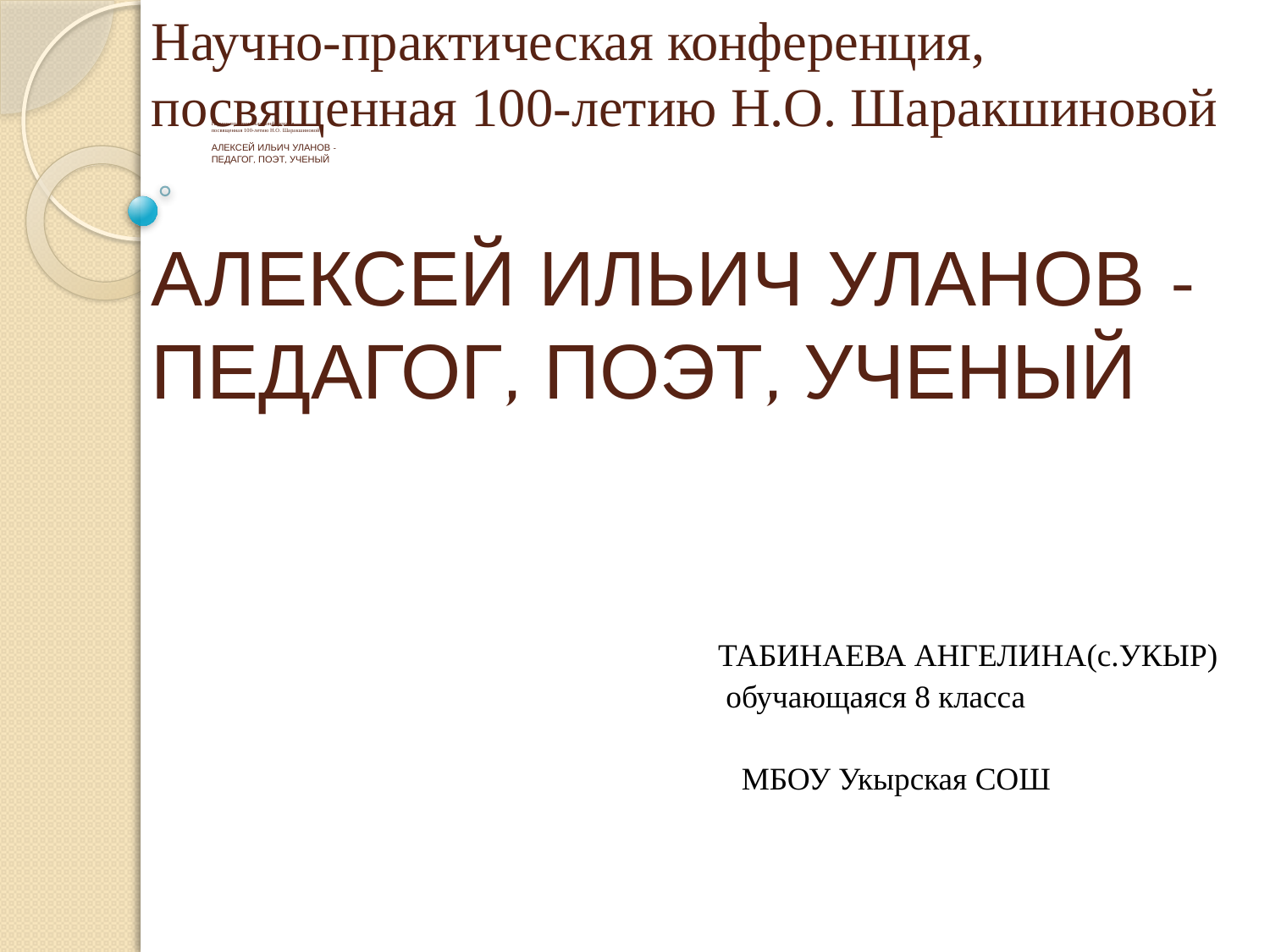

Научно-практическая конференция,
посвященная 100-летию Н.О. Шаракшиновой
  
АЛЕКСЕЙ ИЛЬИЧ УЛАНОВ -
ПЕДАГОГ, ПОЭТ, УЧЕНЫЙ
# Научно-практическая конференция, посвященная 100-летию Н.О. Шаракшиновой    АЛЕКСЕЙ ИЛЬИЧ УЛАНОВ - ПЕДАГОГ, ПОЭТ, УЧЕНЫЙ
                                            ТАБИНАЕВА АНГЕЛИНА(с.УКЫР)
                                             обучающаяся 8 класса

                                               МБОУ Укырская СОШ